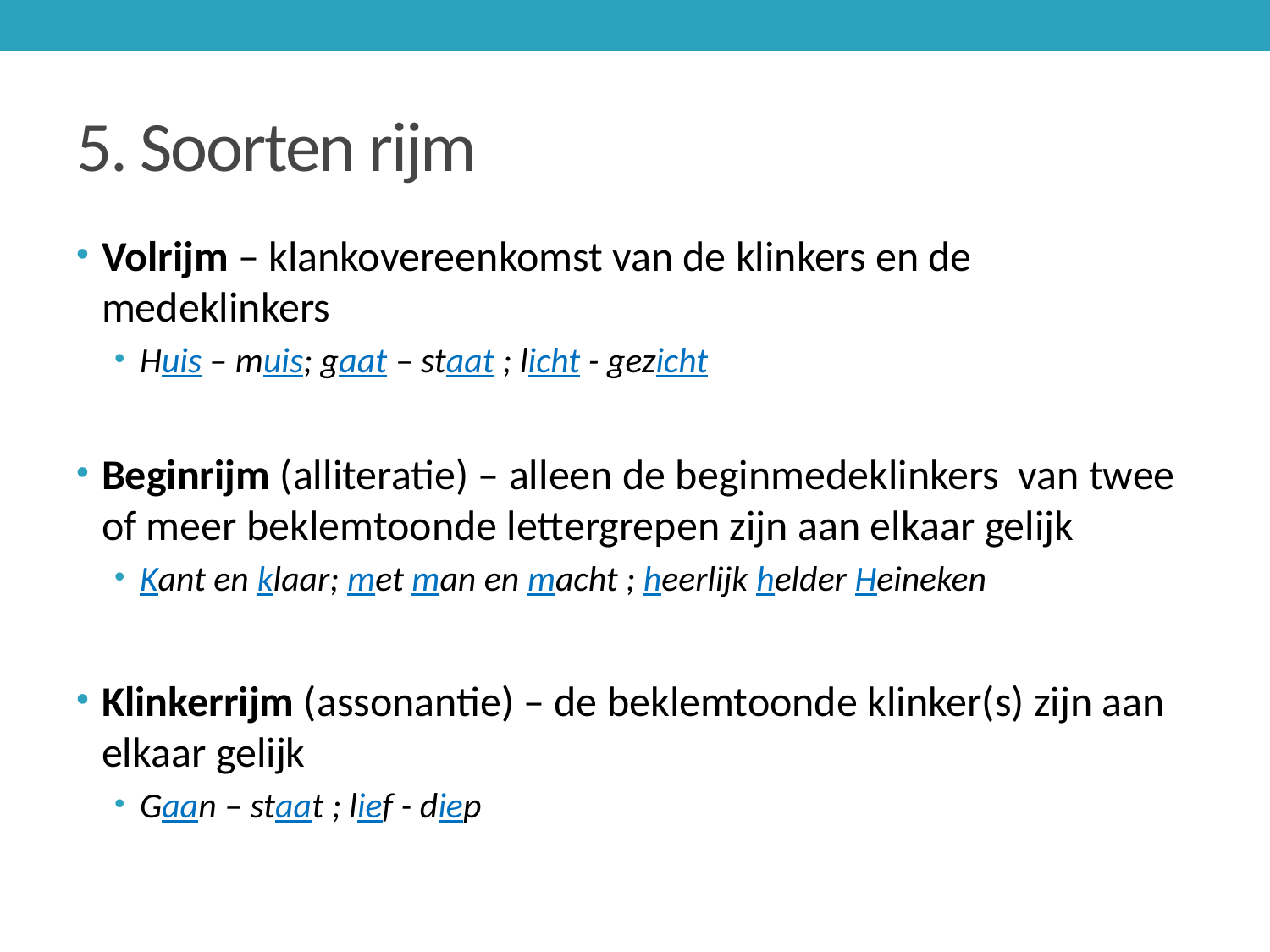

# 5. Soorten rijm
Volrijm – klankovereenkomst van de klinkers en de medeklinkers
Huis – muis; gaat – staat ; licht - gezicht

Beginrijm (alliteratie) – alleen de beginmedeklinkers  van twee of meer beklemtoonde lettergrepen zijn aan elkaar gelijk
Kant en klaar; met man en macht ; heerlijk helder Heineken

Klinkerrijm (assonantie) – de beklemtoonde klinker(s) zijn aan elkaar gelijk
Gaan – staat ; lief - diep